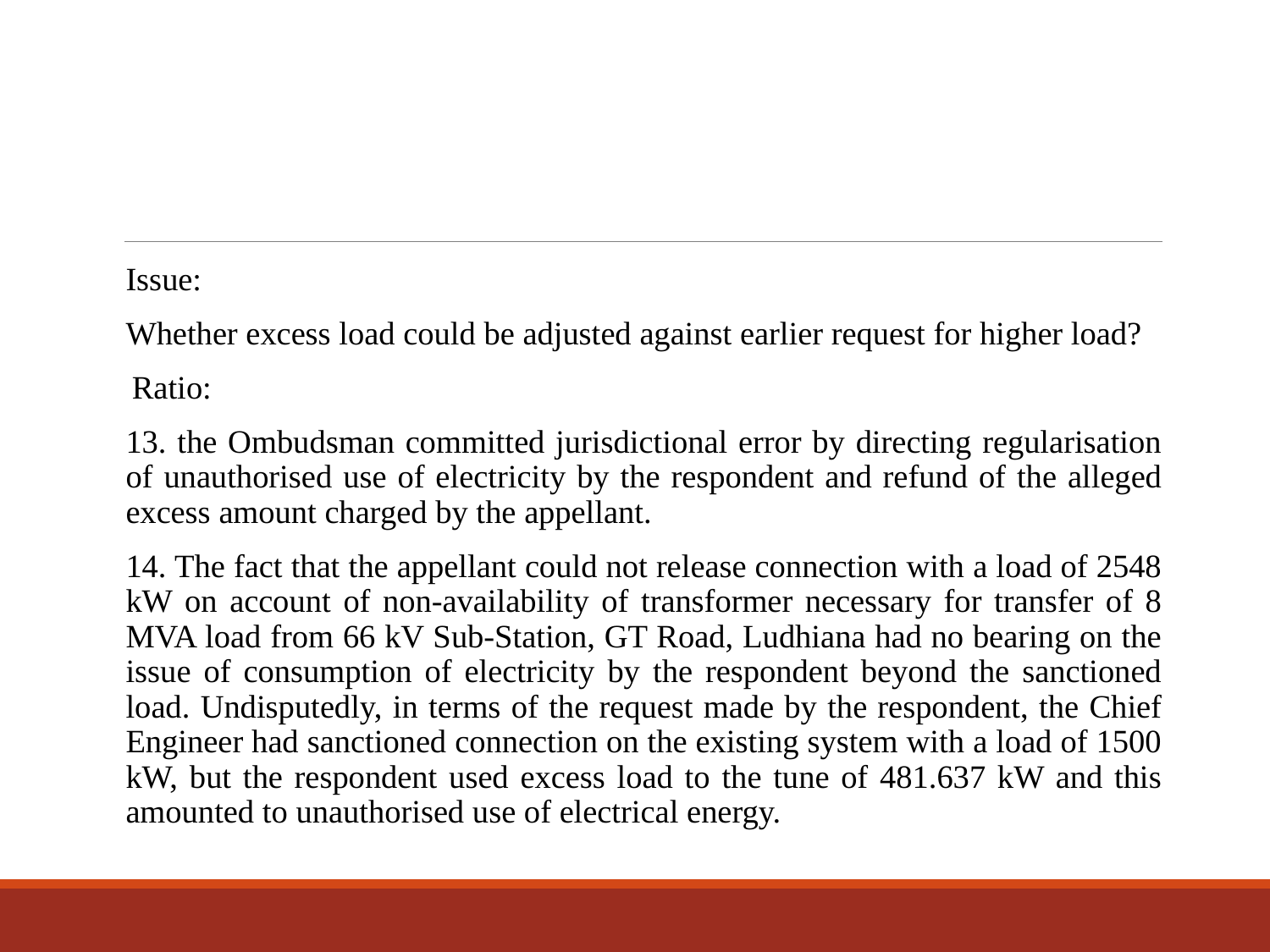

#
Issue:
Whether excess load could be adjusted against earlier request for higher load?
 Ratio:
13. the Ombudsman committed jurisdictional error by directing regularisation of unauthorised use of electricity by the respondent and refund of the alleged excess amount charged by the appellant.
14. The fact that the appellant could not release connection with a load of 2548 kW on account of non-availability of transformer necessary for transfer of 8 MVA load from 66 kV Sub-Station, GT Road, Ludhiana had no bearing on the issue of consumption of electricity by the respondent beyond the sanctioned load. Undisputedly, in terms of the request made by the respondent, the Chief Engineer had sanctioned connection on the existing system with a load of 1500 kW, but the respondent used excess load to the tune of 481.637 kW and this amounted to unauthorised use of electrical energy.